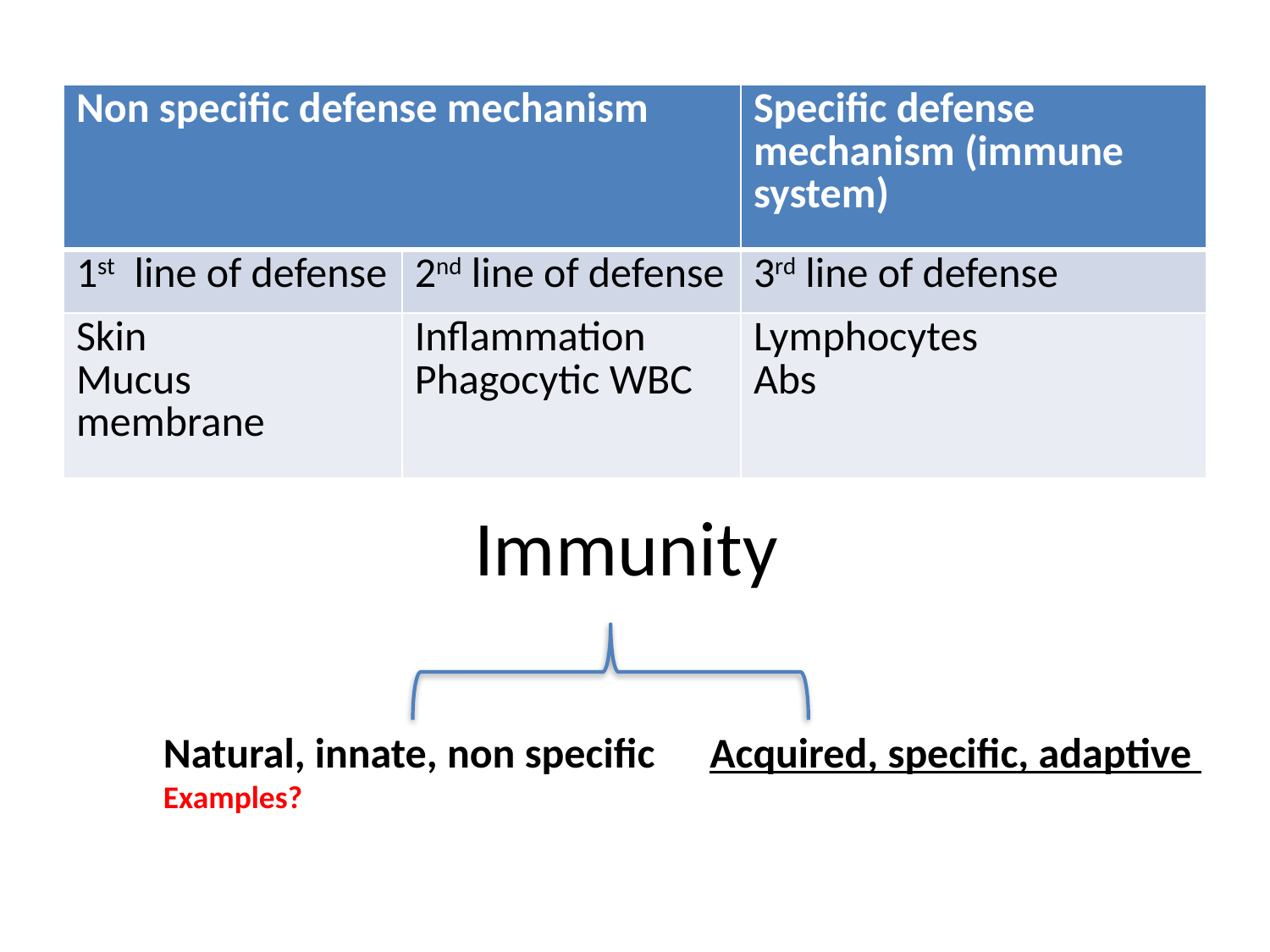

| Non specific defense mechanism |  | Specific defense mechanism (immune system) |
| --- | --- | --- |
| 1st line of defense | 2nd line of defense | 3rd line of defense |
| Skin Mucus membrane | Inflammation Phagocytic WBC | Lymphocytes Abs |
# Immunity

Natural, innate, non specific
Examples?
Acquired, specific, adaptive